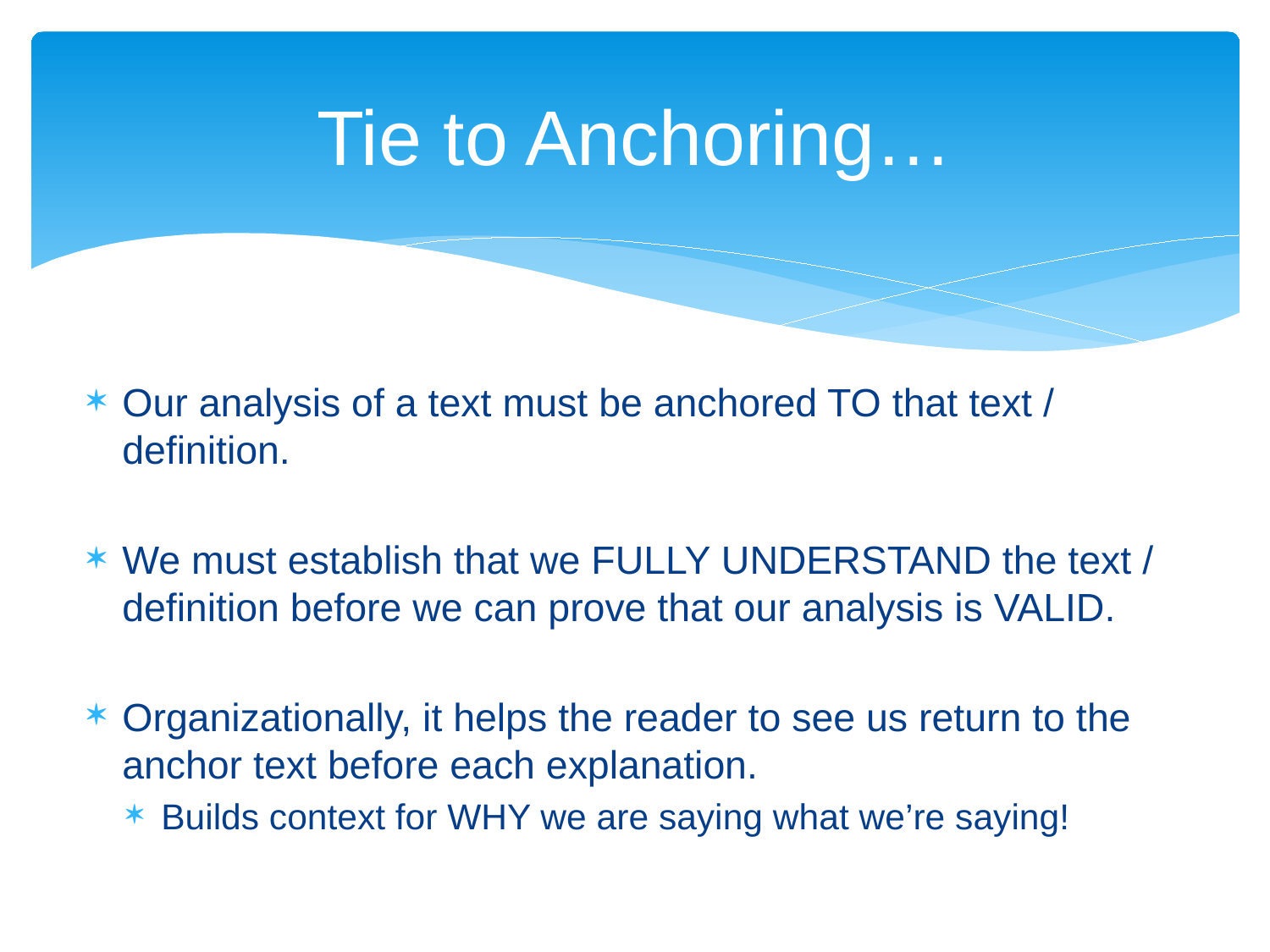

# Tie to Anchoring…
Our analysis of a text must be anchored TO that text / definition.

We must establish that we FULLY UNDERSTAND the text / definition before we can prove that our analysis is VALID.

Organizationally, it helps the reader to see us return to the anchor text before each explanation.
Builds context for WHY we are saying what we’re saying!